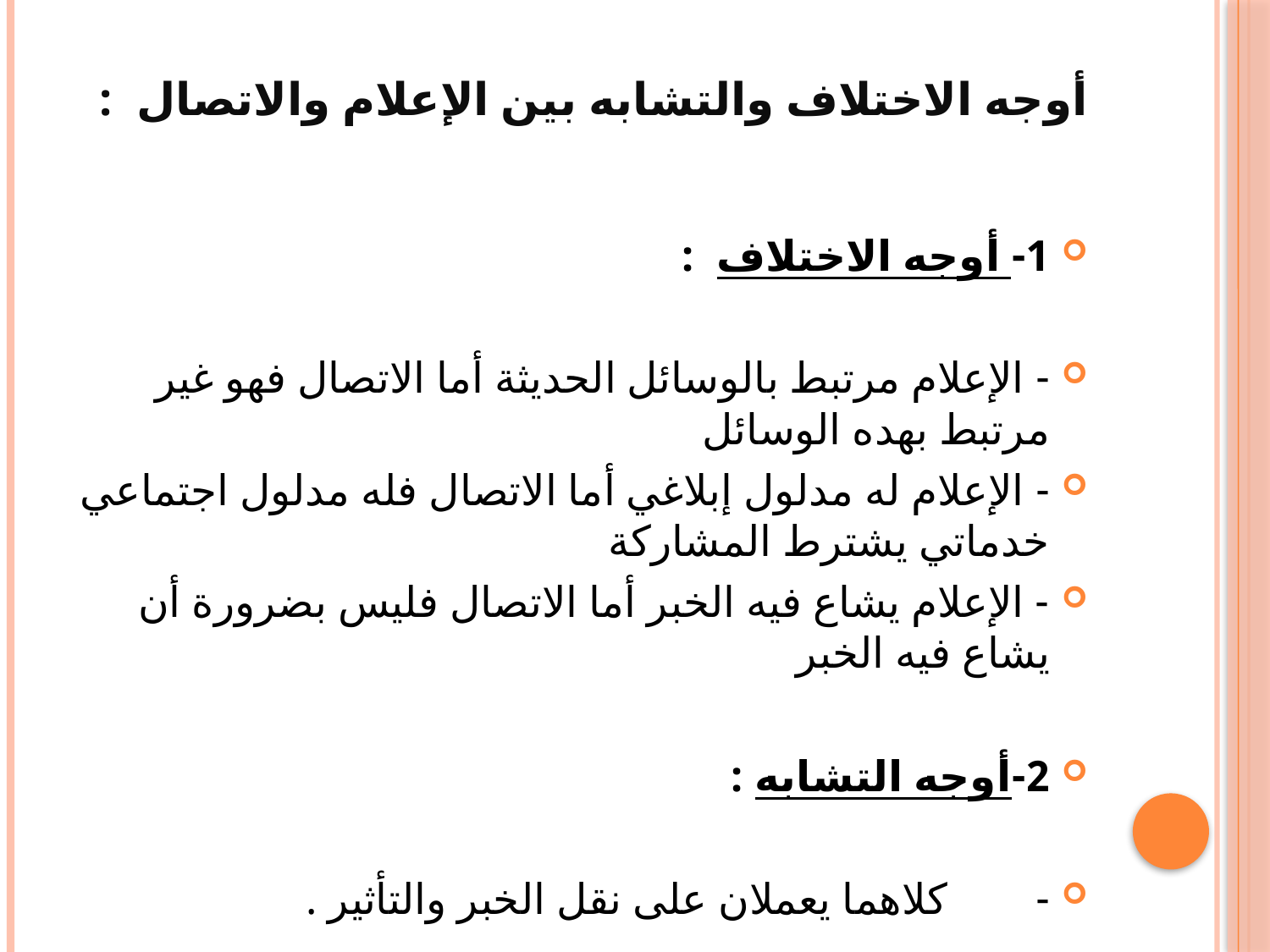

# أوجه الاختلاف والتشابه بين الإعلام والاتصال  :
1- أوجه الاختلاف  :

- الإعلام مرتبط بالوسائل الحديثة أما الاتصال فهو غير مرتبط بهده الوسائل
- الإعلام له مدلول إبلاغي أما الاتصال فله مدلول اجتماعي خدماتي يشترط المشاركة
- الإعلام يشاع فيه الخبر أما الاتصال فليس بضرورة أن يشاع فيه الخبر

2-أوجه التشابه :

-        كلاهما يعملان على نقل الخبر والتأثير .